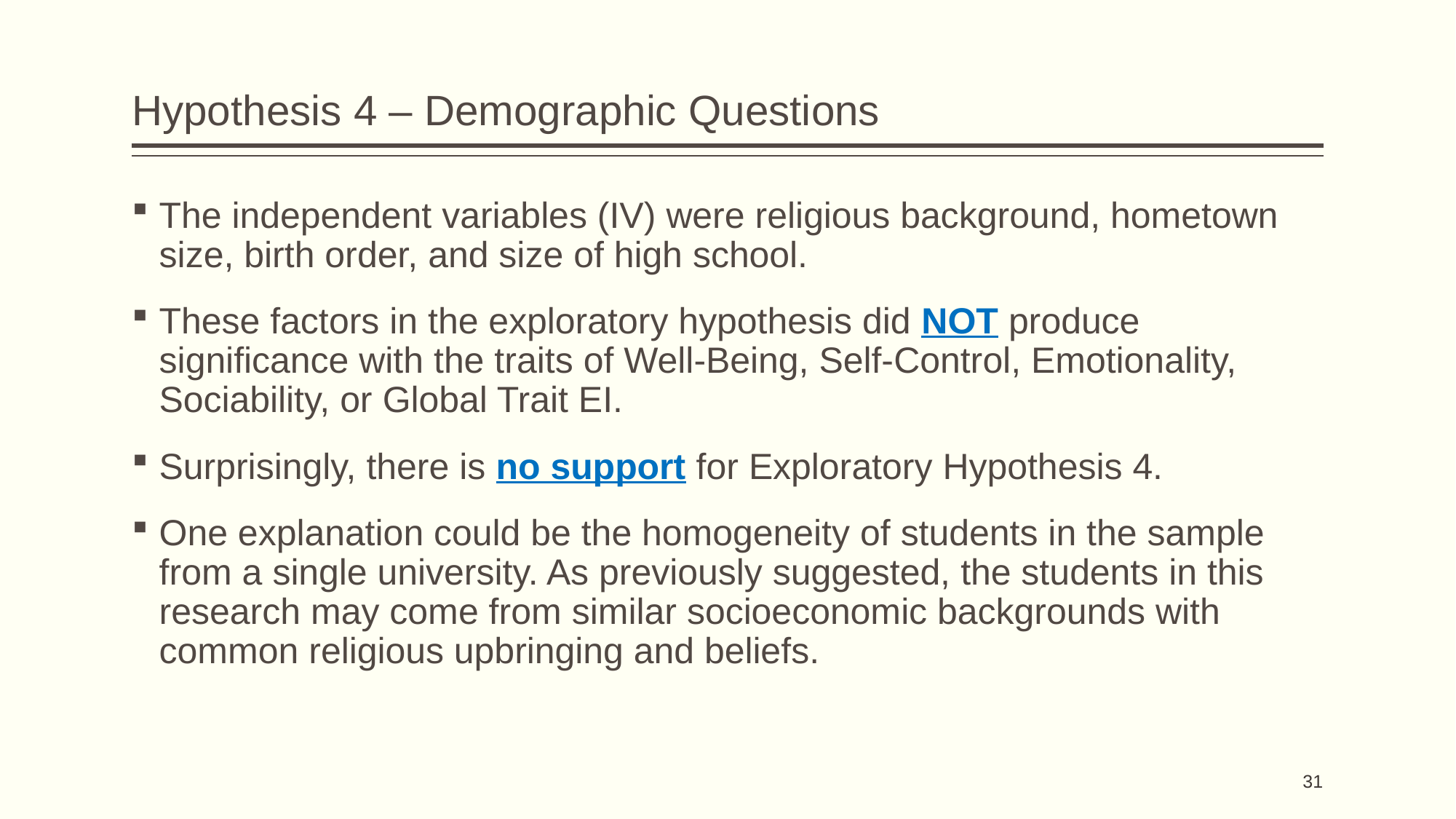

# Hypothesis 4 – Demographic Questions
The independent variables (IV) were religious background, hometown size, birth order, and size of high school.
These factors in the exploratory hypothesis did NOT produce significance with the traits of Well-Being, Self-Control, Emotionality, Sociability, or Global Trait EI.
Surprisingly, there is no support for Exploratory Hypothesis 4.
One explanation could be the homogeneity of students in the sample from a single university. As previously suggested, the students in this research may come from similar socioeconomic backgrounds with common religious upbringing and beliefs.

31